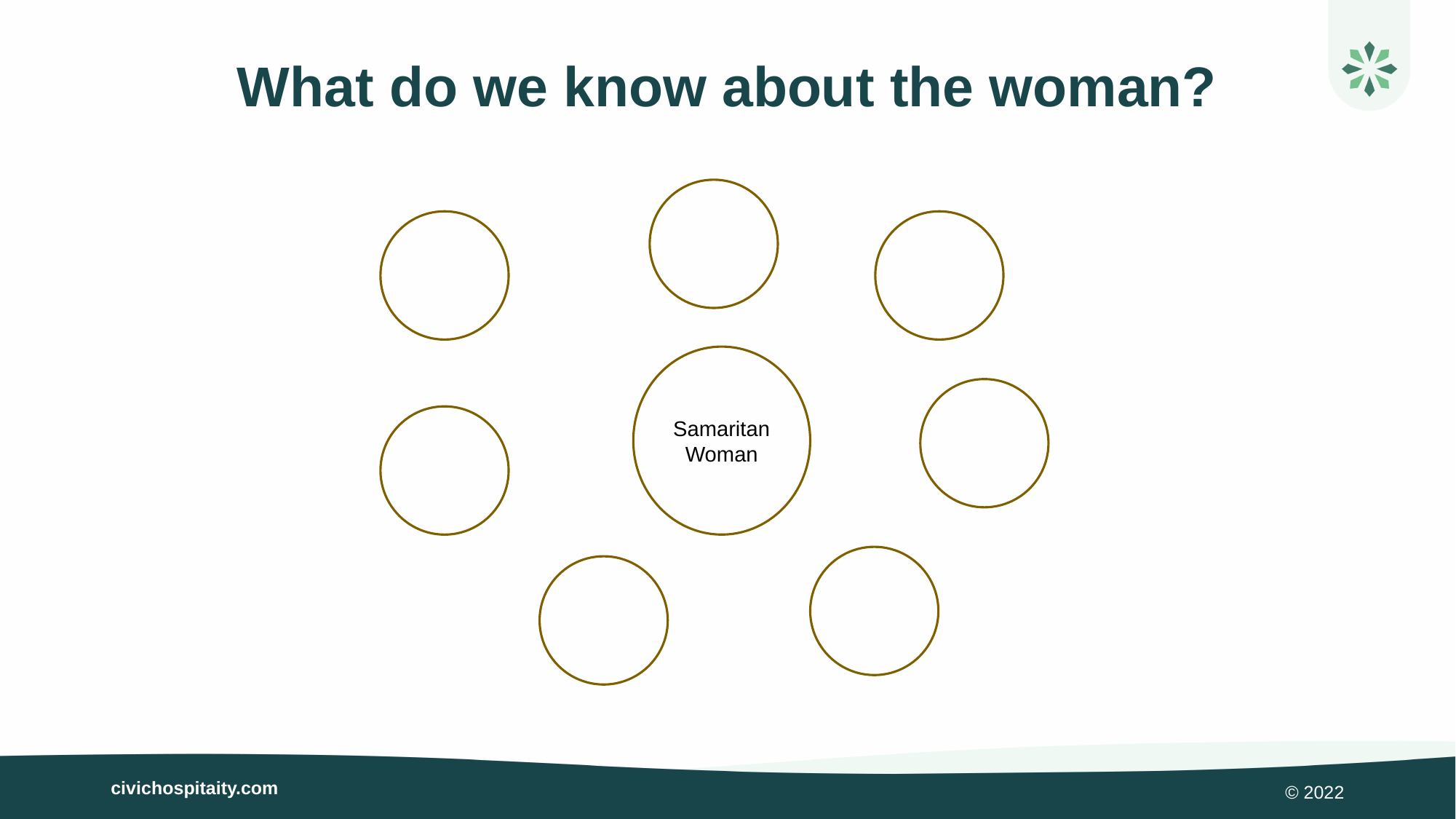

What do we know about the woman?

Samaritan Woman